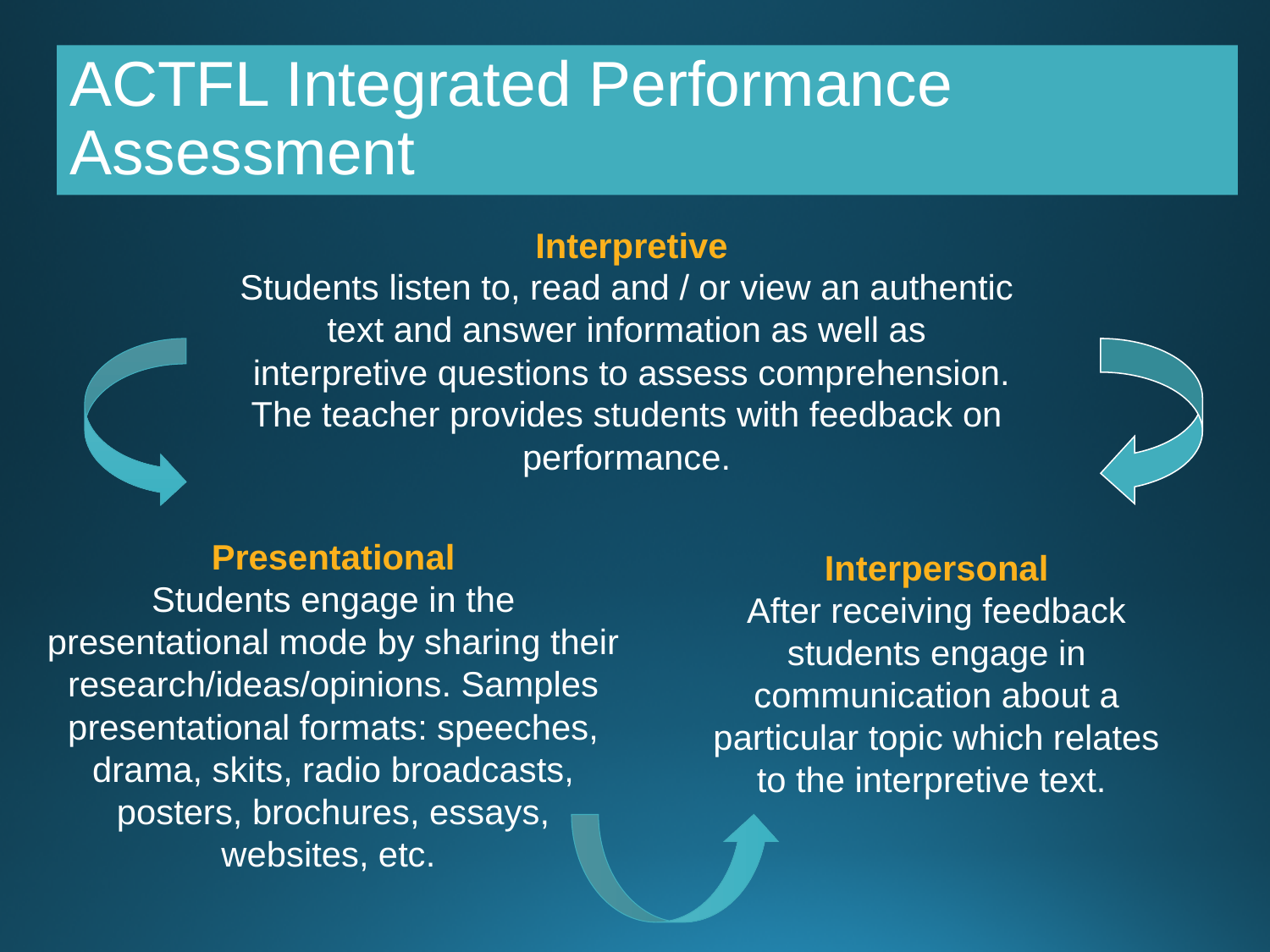

# ACTFL Integrated Performance Assessment
Interpretive
Students listen to, read and / or view an authentic
text and answer information as well as
interpretive questions to assess comprehension.
The teacher provides students with feedback on
performance.

Presentational
Students engage in the presentational mode by sharing their research/ideas/opinions. Samples presentational formats: speeches, drama, skits, radio broadcasts, posters, brochures, essays, websites, etc.
Interpersonal
After receiving feedback students engage in communication about a particular topic which relates to the interpretive text.

13